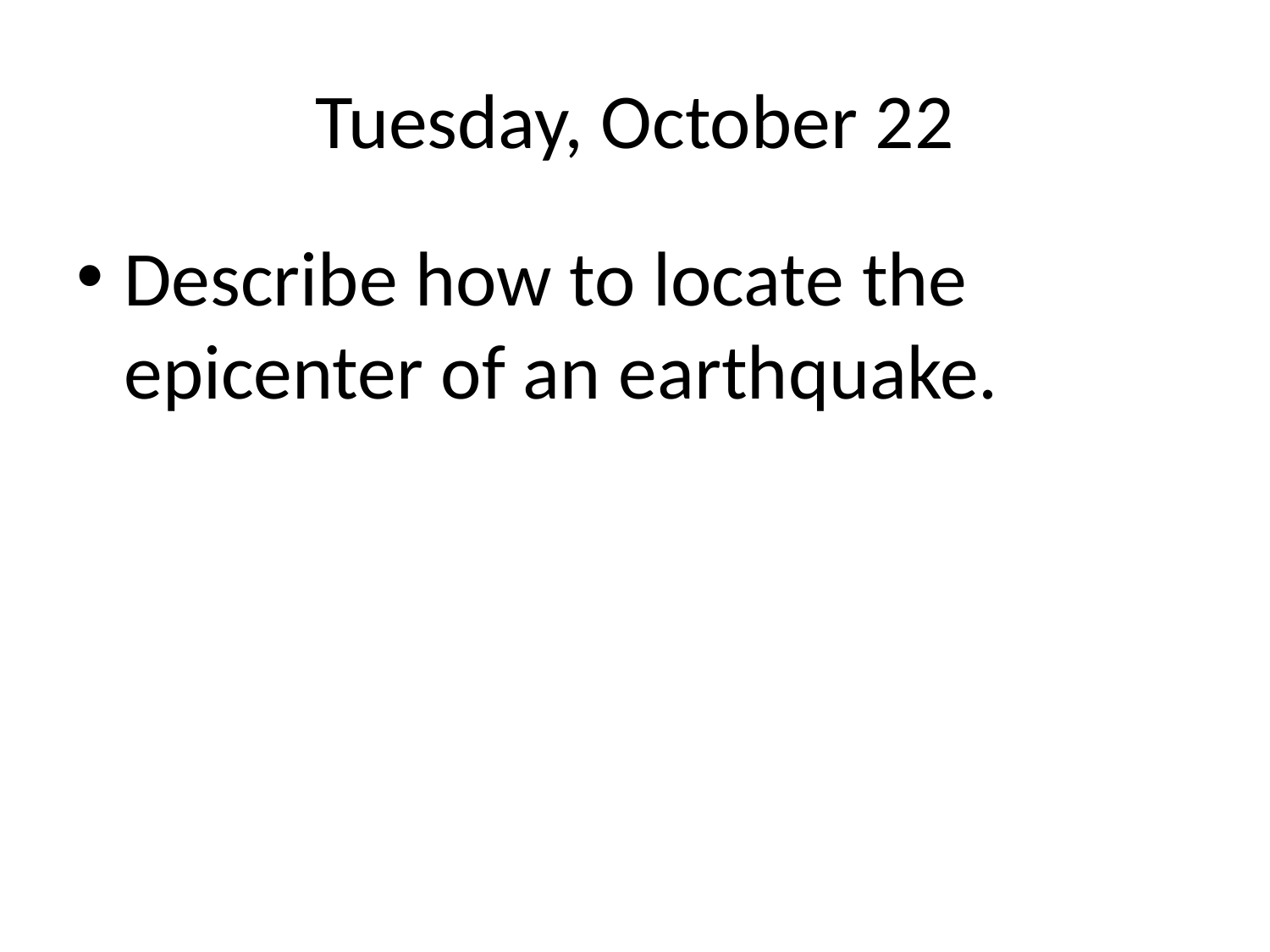

# Tuesday, October 22
Describe how to locate the epicenter of an earthquake.